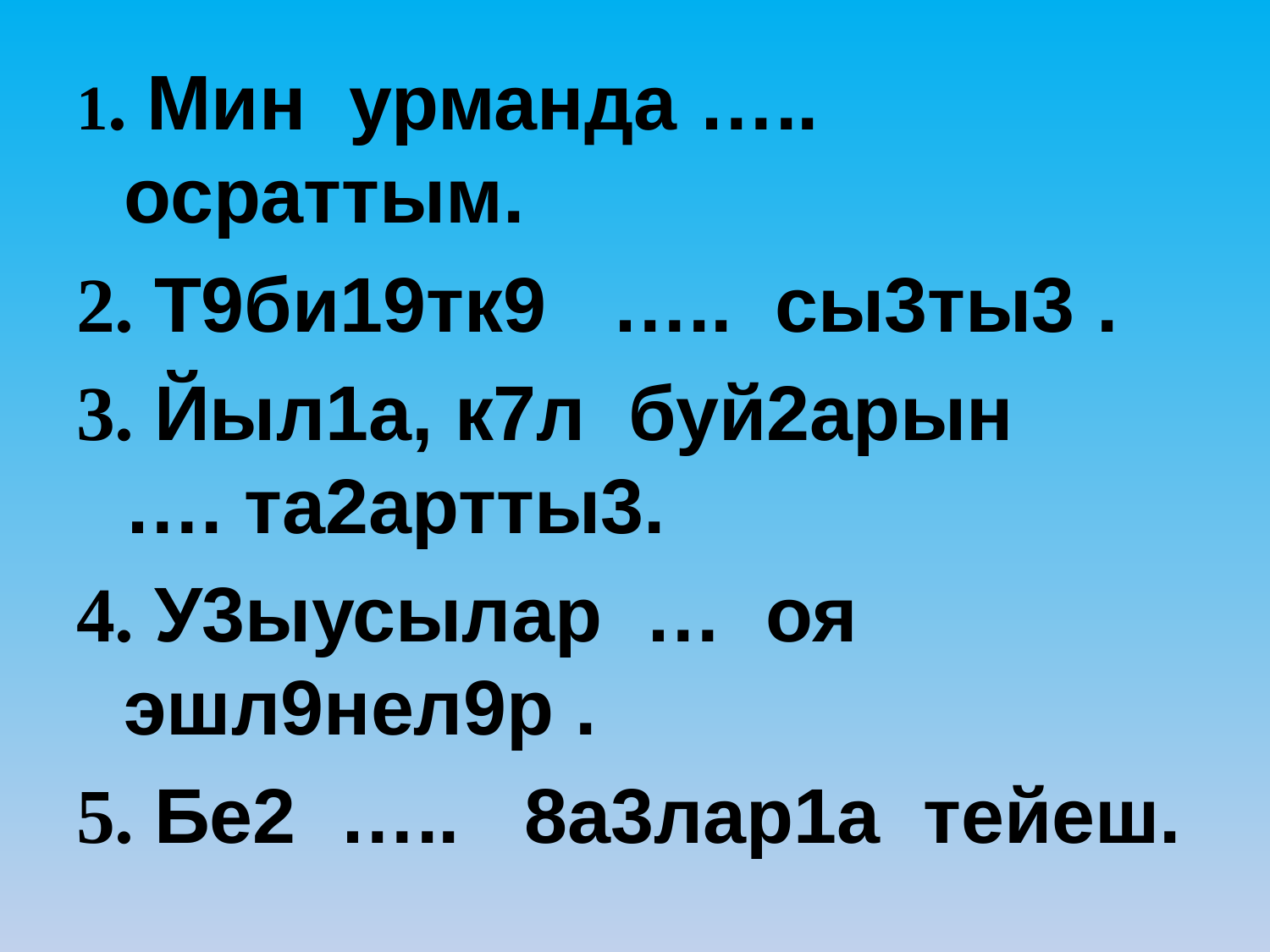

#
1. Мин  урманда …..    осраттым.
2. Т9би19тк9   …..  сы3ты3 .
3. Йыл1а, к7л  буй2арын    …. та2артты3.
4. У3ыусылар  …  оя эшл9нел9р .
5. Бе2  …..   8а3лар1а  тейеш.